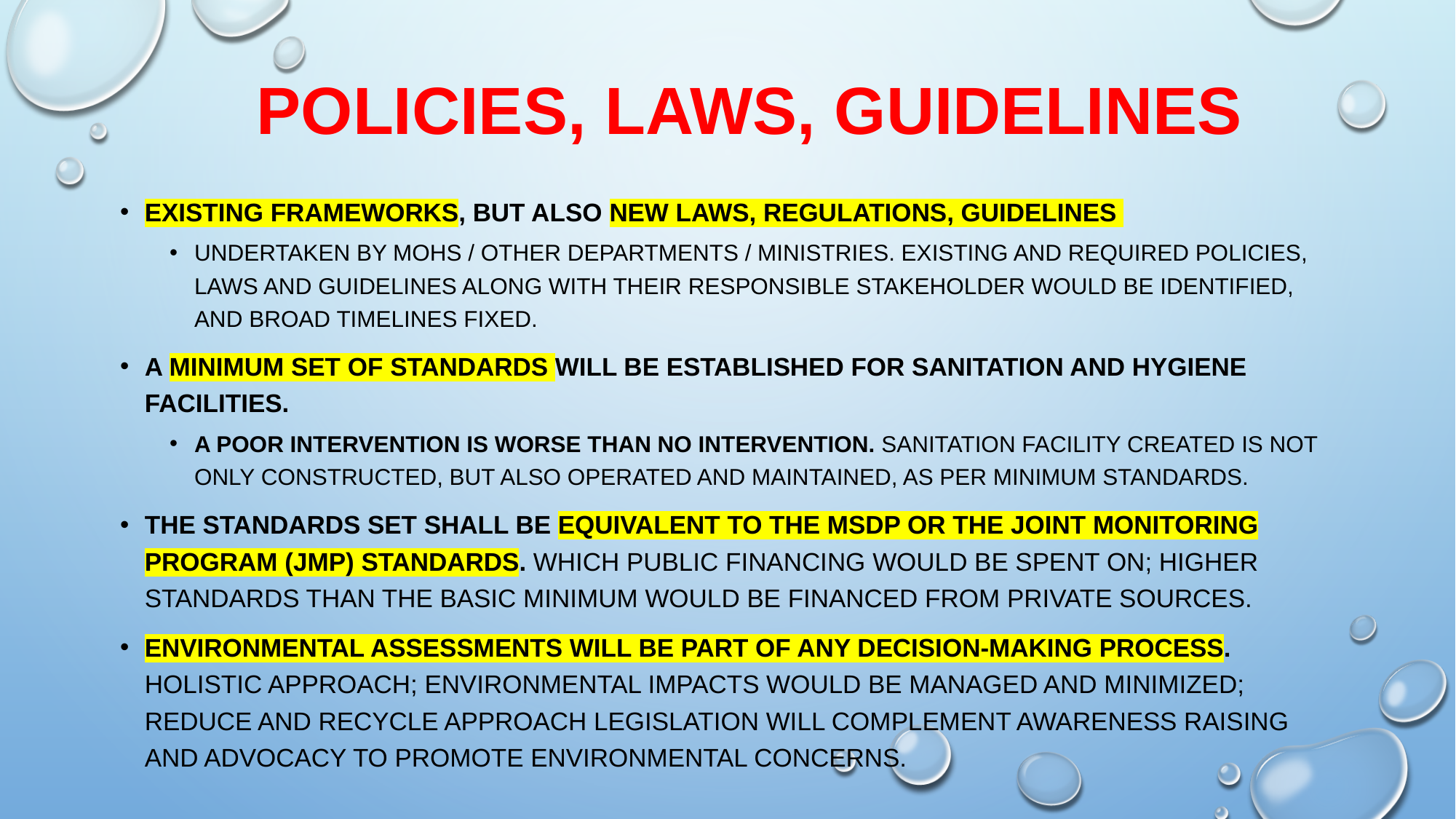

# Policies, Laws, Guidelines
existing frameworks, but also new laws, regulations, guidelines
undertaken by MoHS / other departments / ministries. existing and required policies, laws and guidelines along with their responsible stakeholder would be identified, and broad timelines fixed.
A minimum set of standards will be established for sanitation and hygiene facilities.
A poor intervention is worse than no intervention. sanitation facility created is not only constructed, but also operated and maintained, as per minimum standards.
The standards set shall be equivalent to the MSDP or the Joint Monitoring Program (JMP) standards. which public financing would be spent on; Higher standards than the basic minimum would be financed from private sources.
Environmental assessments will be part of any decision-making process. holistic approach; Environmental impacts would be managed and minimized; Reduce and recycle approach Legislation will complement awareness raising and advocacy to promote environmental concerns.